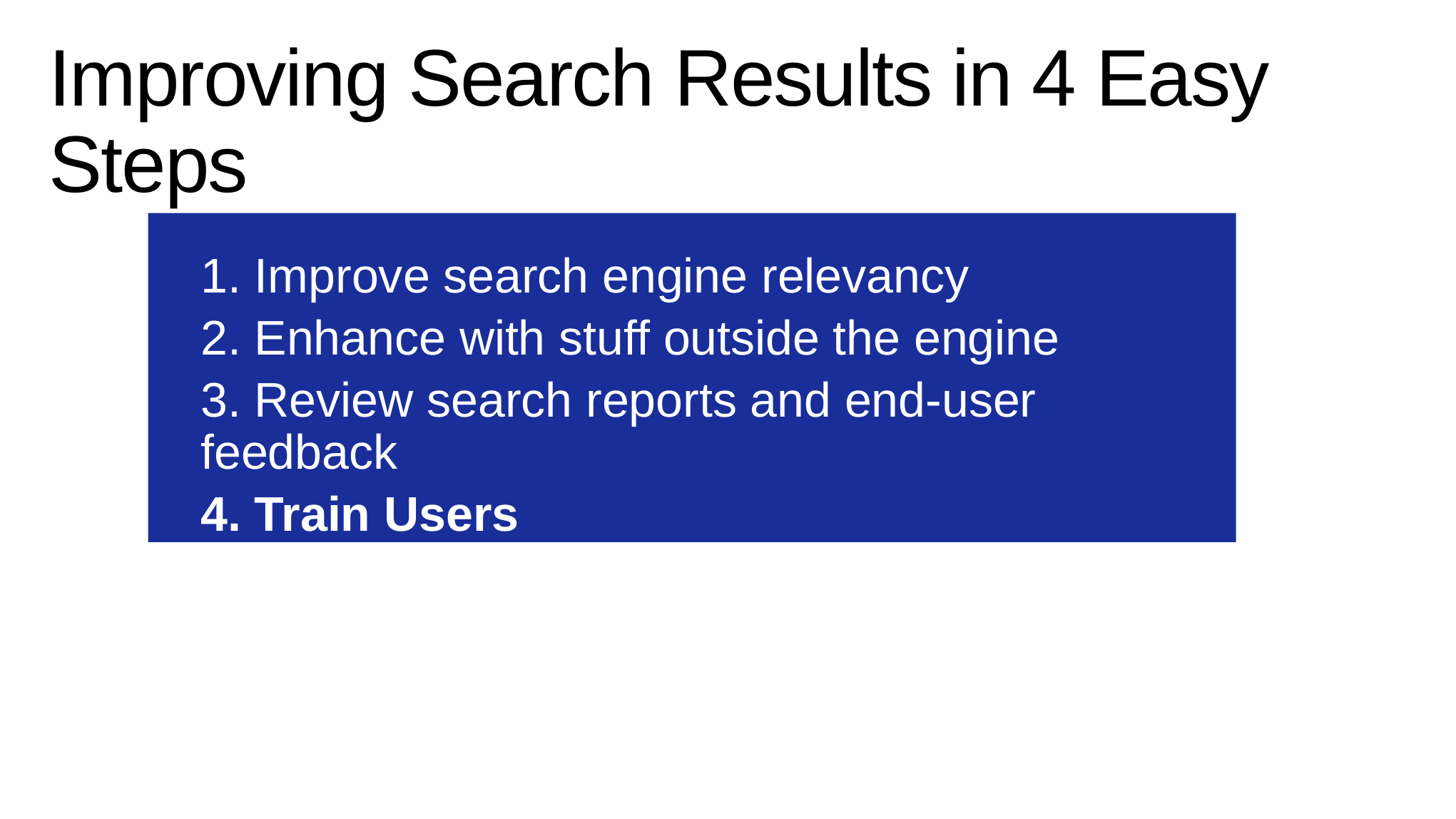

# Improving Search Results in 4 Easy Steps

1. Improve search engine relevancy
2. Enhance with stuff outside the engine
3. Review search reports and end-user feedback
4. Train Users